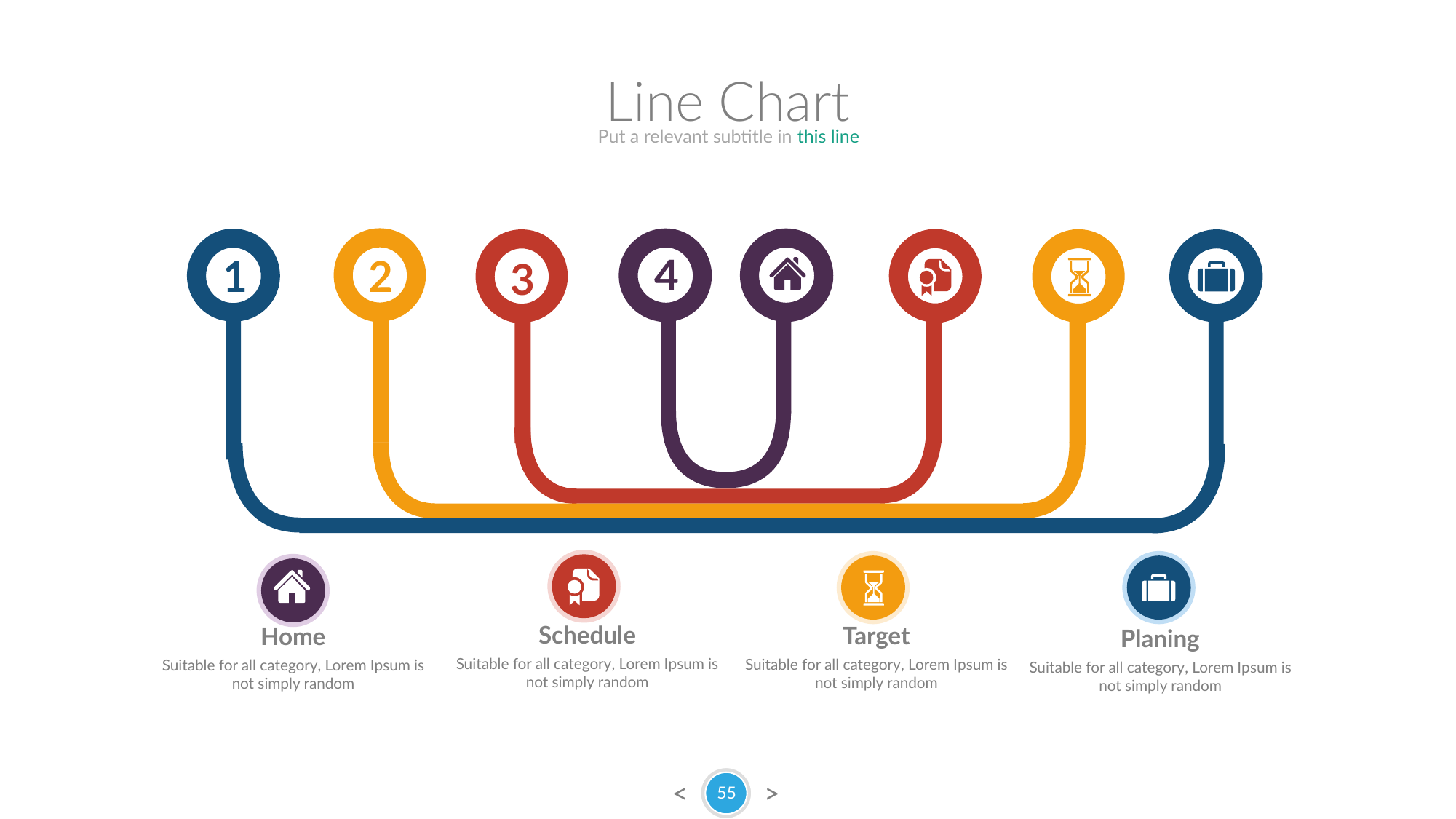

Line Chart
Put a relevant subtitle in this line

4
2
1
3

Schedule
Suitable for all category, Lorem Ipsum is not simply random
Target
Suitable for all category, Lorem Ipsum is not simply random
Home
Suitable for all category, Lorem Ipsum is not simply random
Planing
Suitable for all category, Lorem Ipsum is not simply random
55